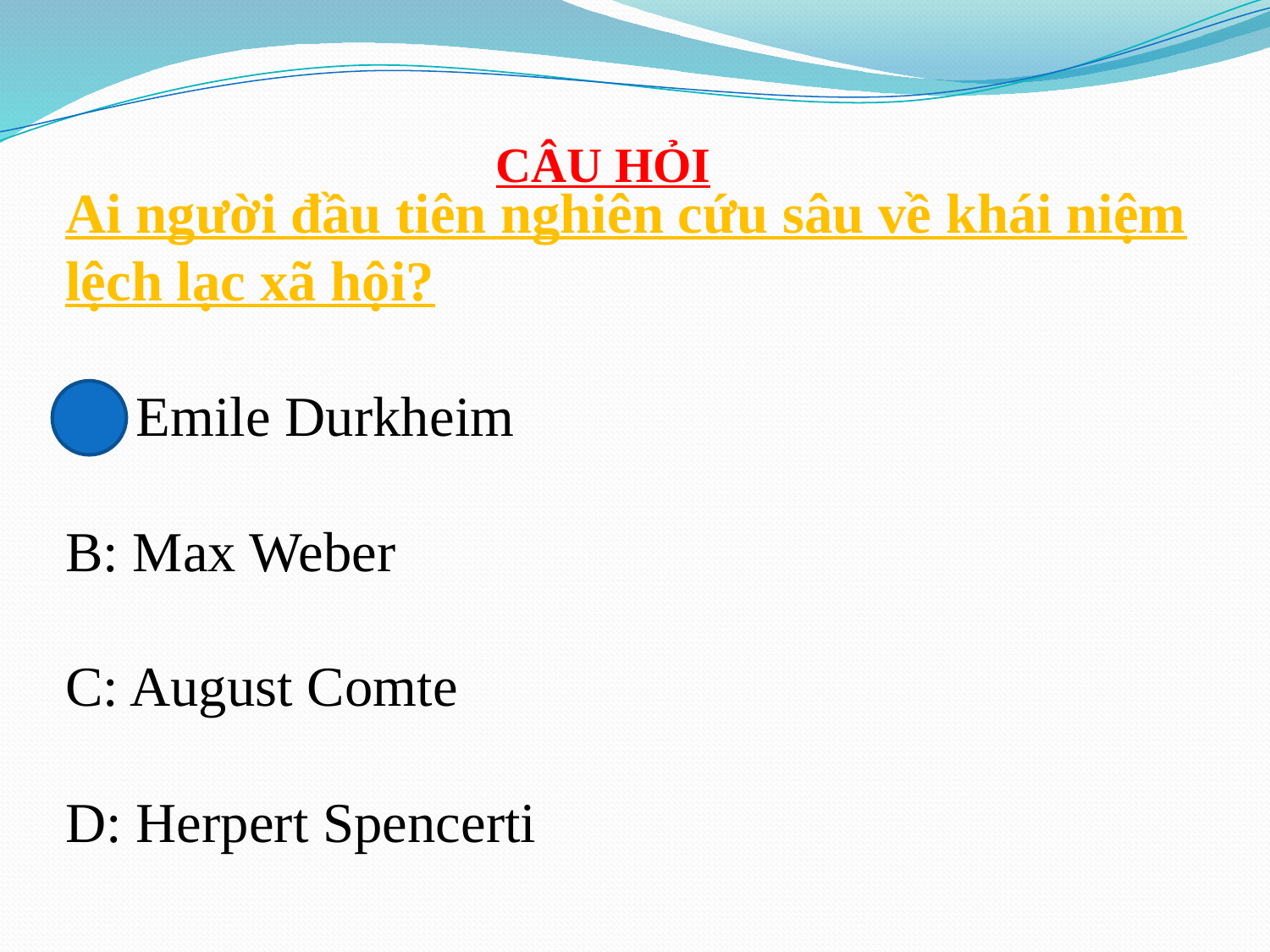

CÂU HỎI
Ai người đầu tiên nghiên cứu sâu về khái niệm lệch lạc xã hội?

A: Emile Durkheim

B: Max Weber

C: August Comte

D: Herpert Spencerti